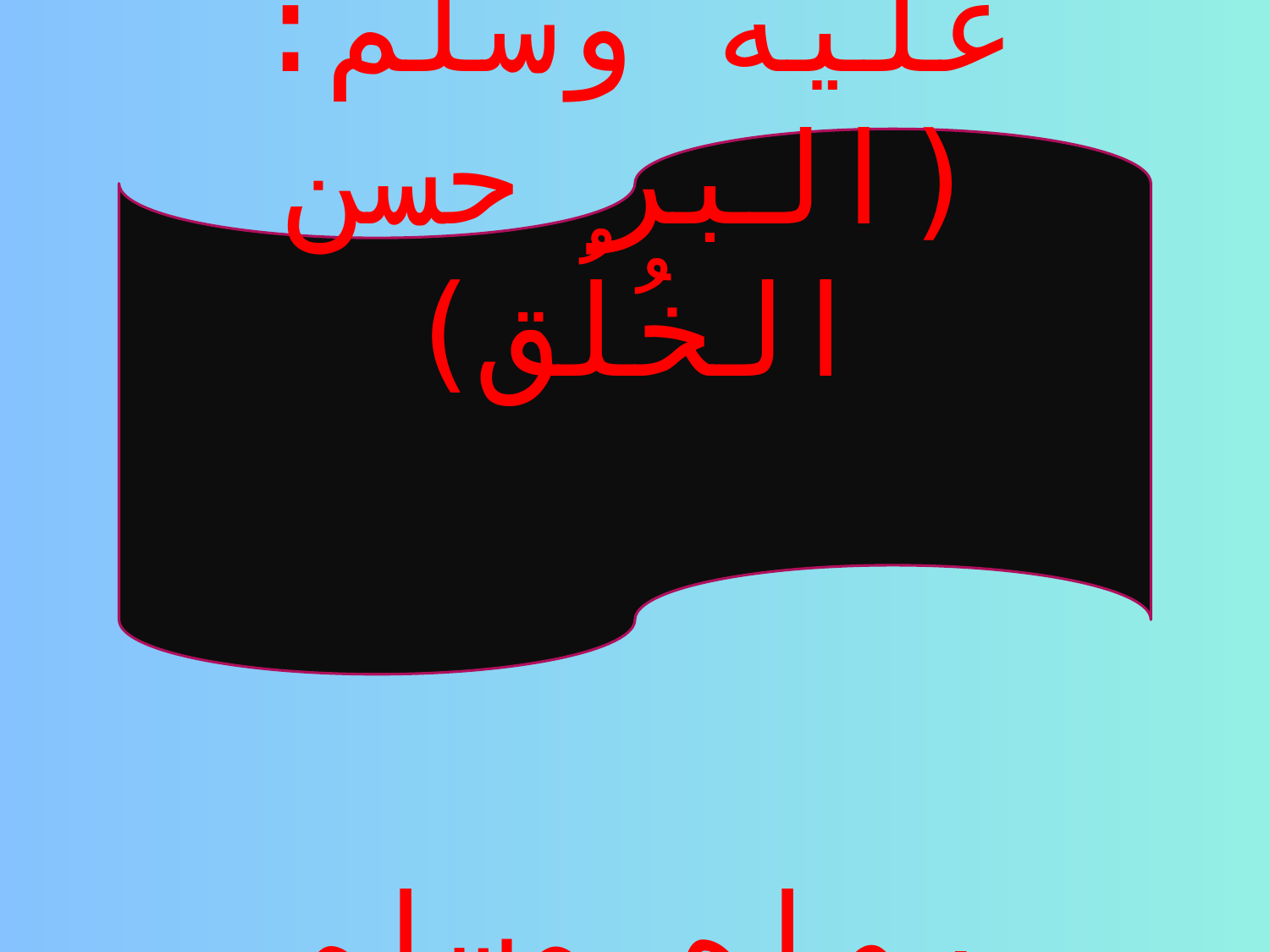

قال صلى الله عليه وسلم:
(البر حسن الخُلُق)
                                       رواه مسلم